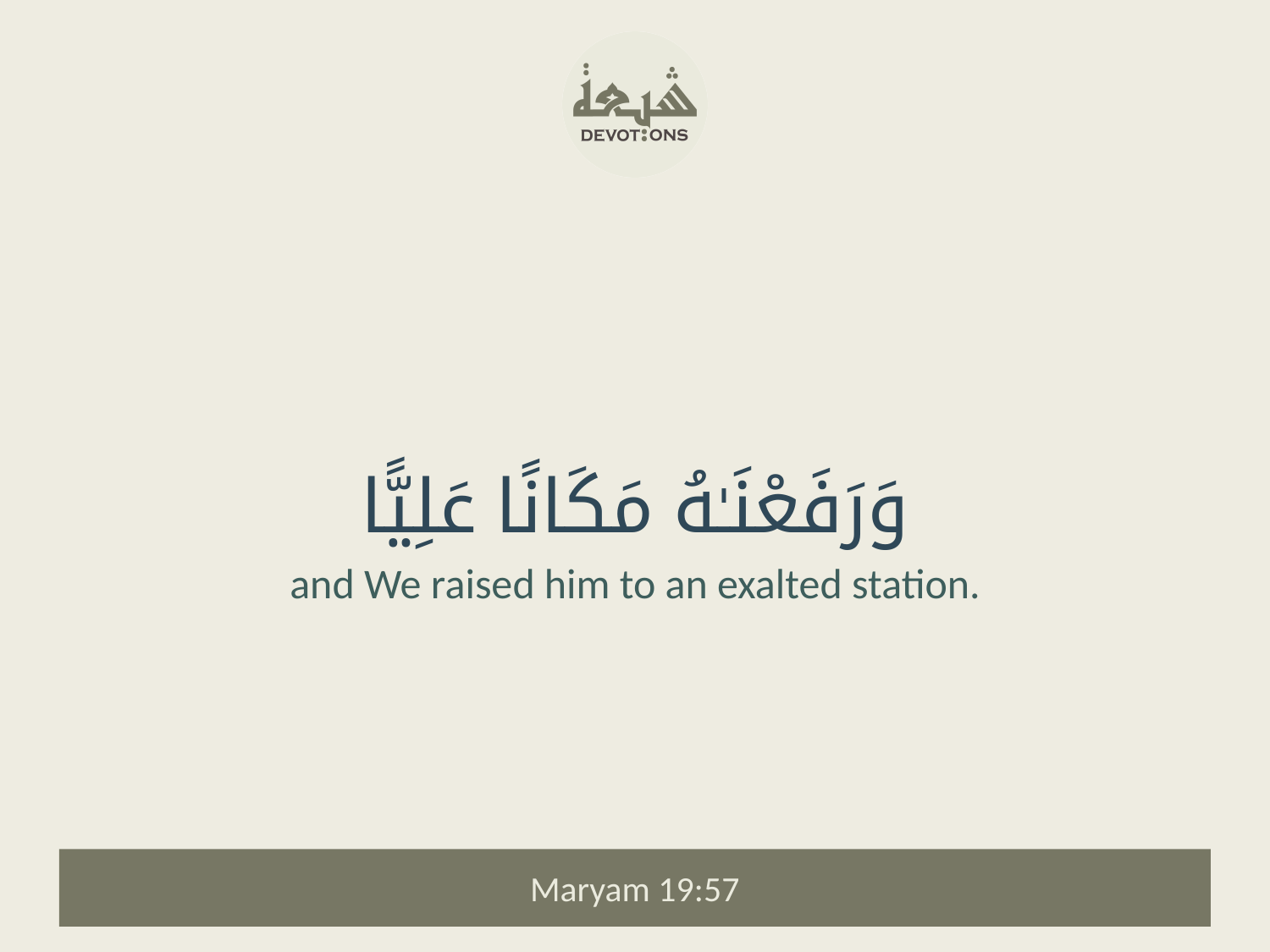

وَرَفَعْنَـٰهُ مَكَانًا عَلِيًّا
and We raised him to an exalted station.
Maryam 19:57